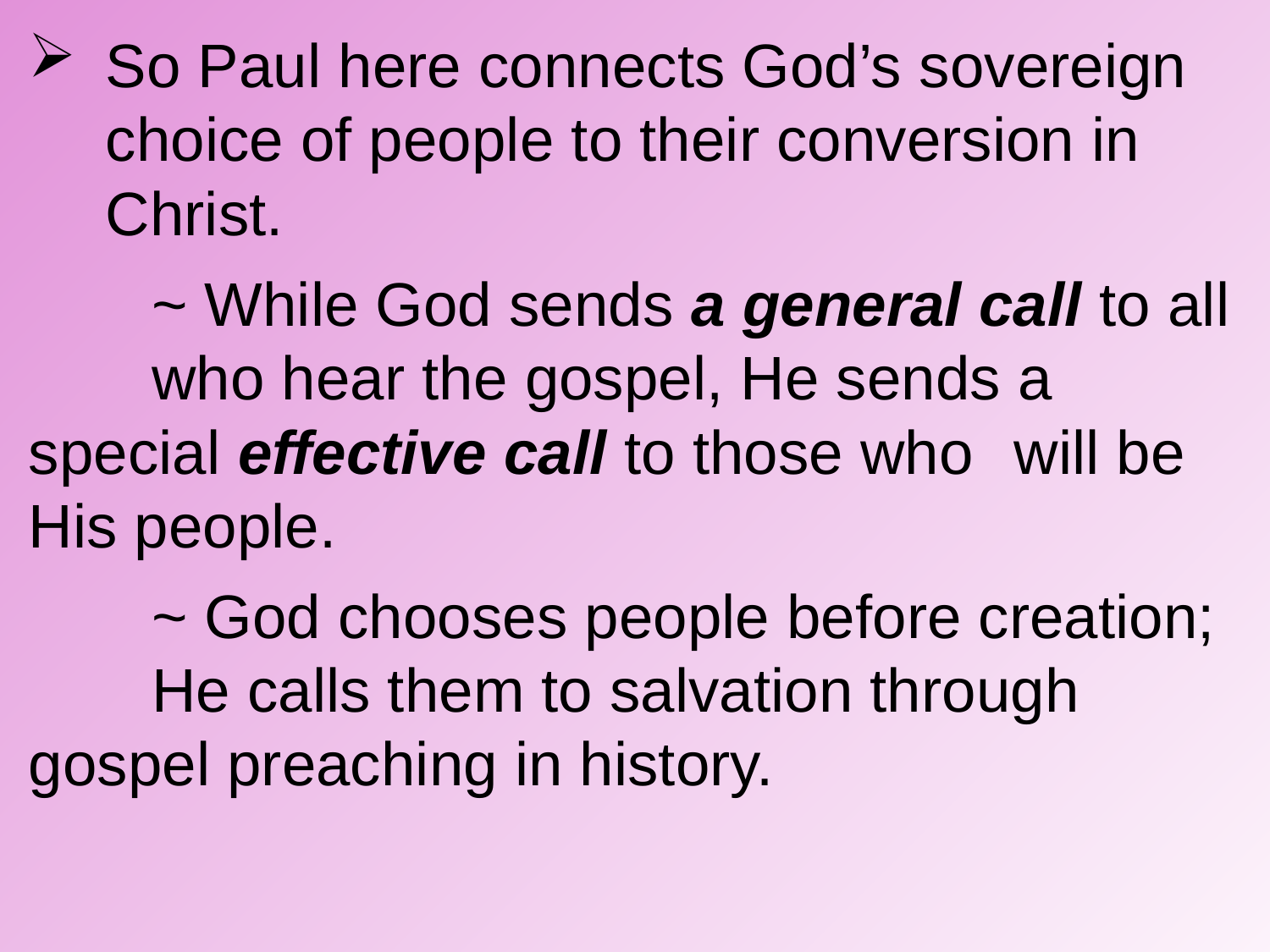

So Paul here connects God’s sovereign choice of people to their conversion in Christ.
		~ While God sends a general call to all 					who hear the gospel, He sends a 						special effective call to those who 						will be His people.
		~ God chooses people before creation; 					He calls them to salvation through 						gospel preaching in history.